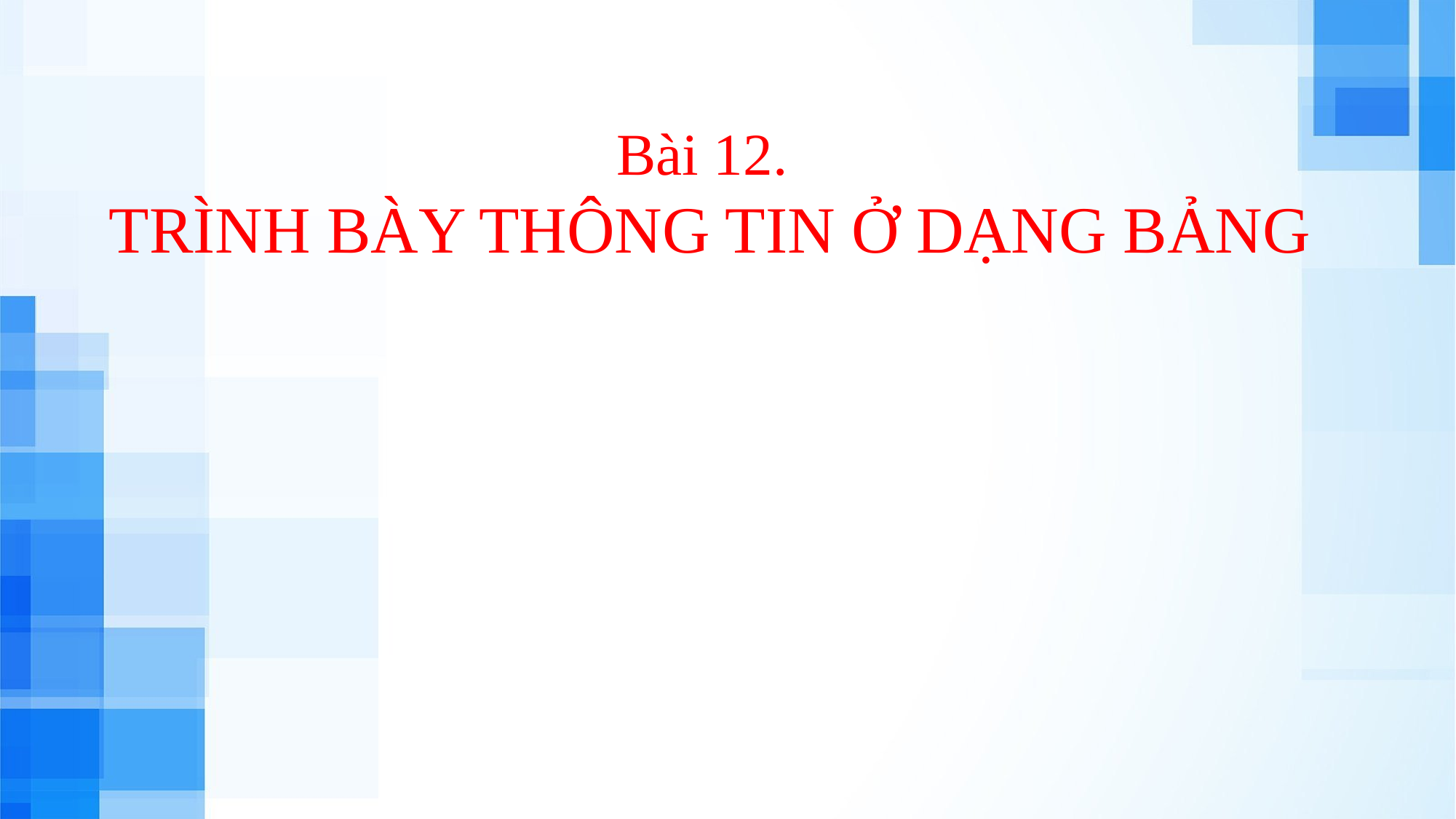

# Bài 12. TRÌNH BÀY THÔNG TIN Ở DẠNG BẢNG